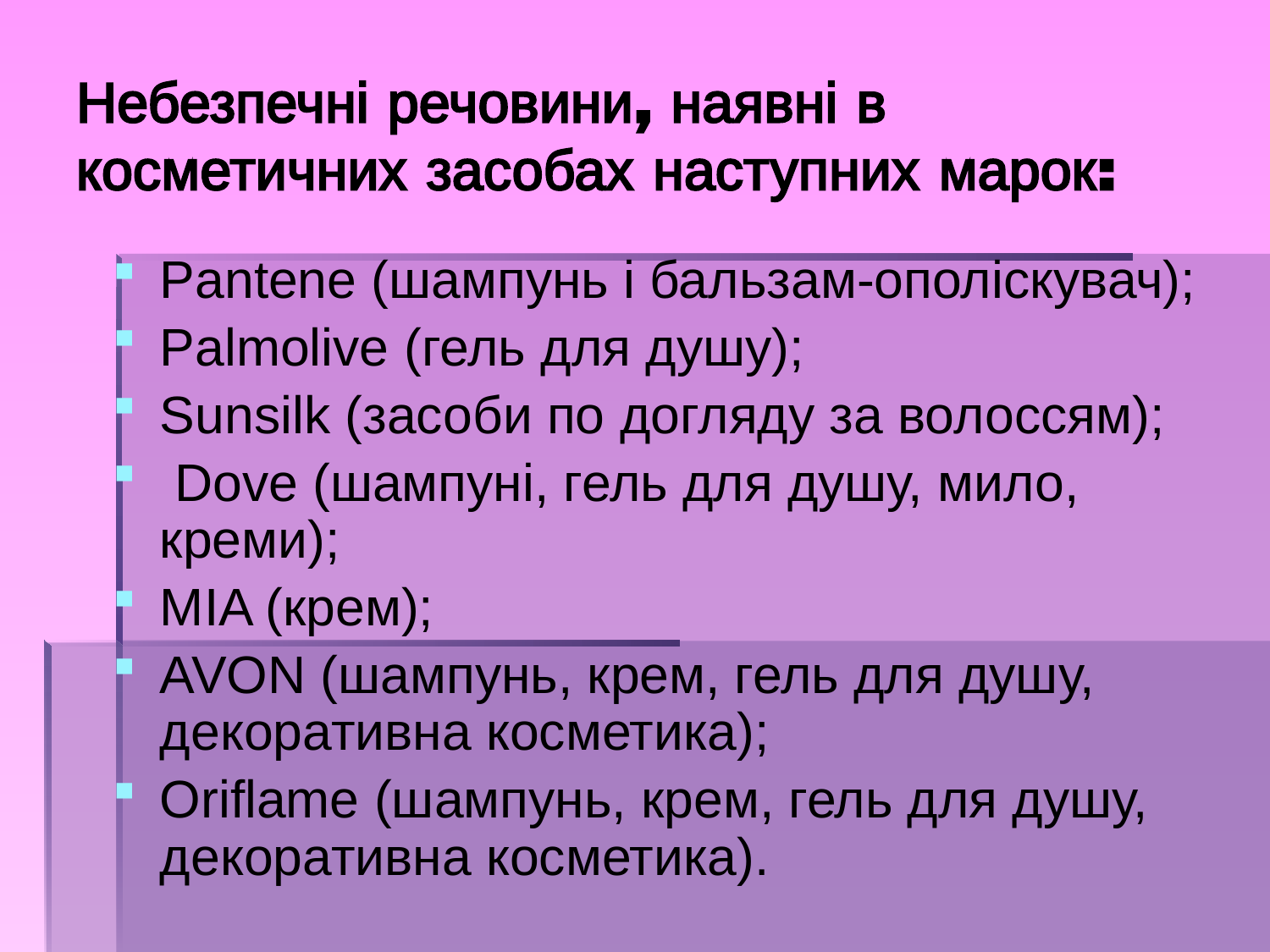

# Небезпечні речовини, наявні в косметичних засобах наступних марок:
Pantene (шампунь і бальзам-ополіскувач);
Palmolive (гель для душу);
Sunsilk (засоби по догляду за волоссям);
 Dove (шампуні, гель для душу, мило, креми);
MIA (крем);
AVON (шампунь, крем, гель для душу, декоративна косметика);
Oriflame (шампунь, крем, гель для душу, декоративна косметика).